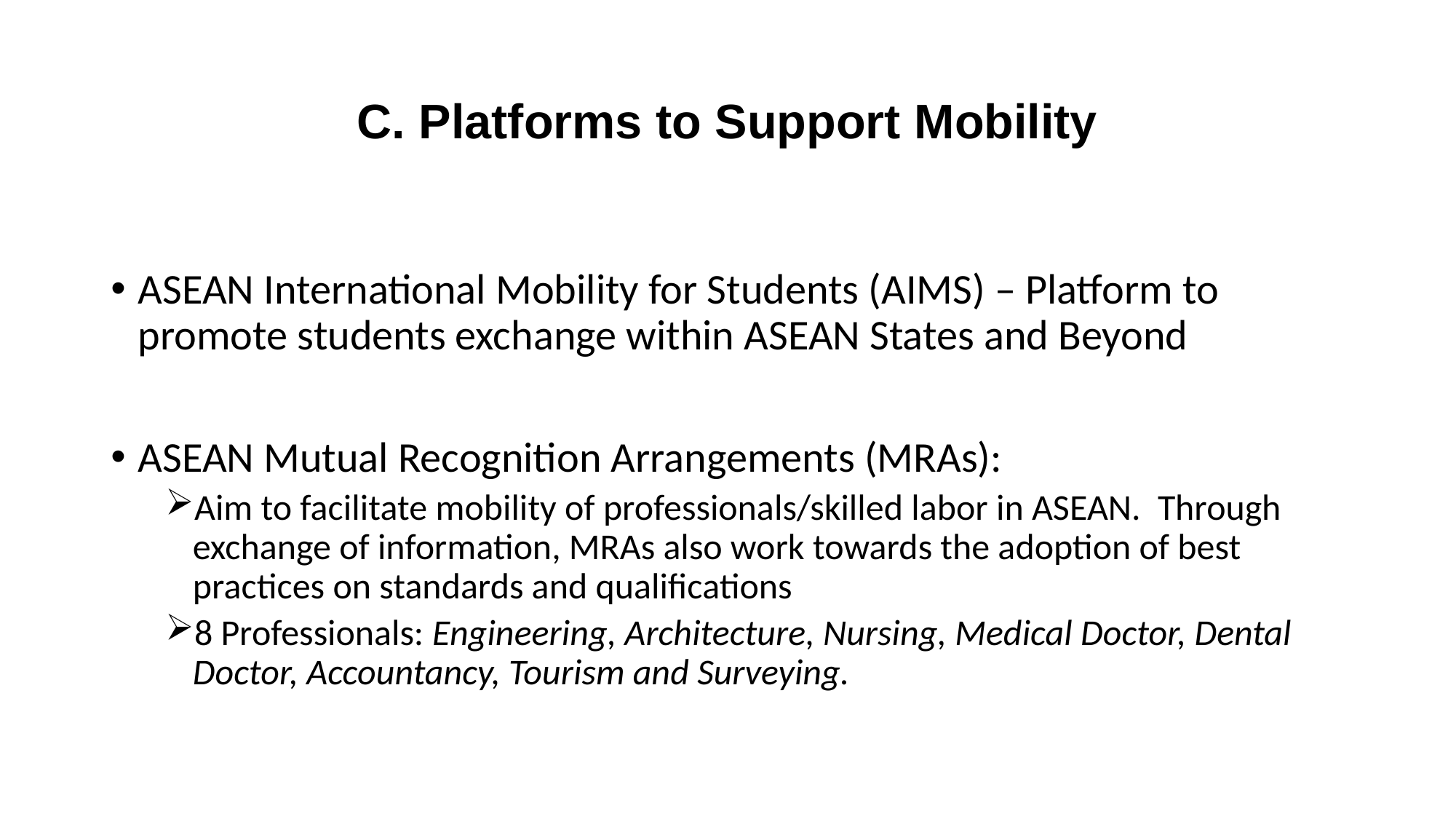

# C. Platforms to Support Mobility
ASEAN International Mobility for Students (AIMS) – Platform to promote students exchange within ASEAN States and Beyond

ASEAN Mutual Recognition Arrangements (MRAs):
Aim to facilitate mobility of professionals/skilled labor in ASEAN.  Through exchange of information, MRAs also work towards the adoption of best practices on standards and qualifications
8 Professionals: Engineering, Architecture, Nursing, Medical Doctor, Dental Doctor, Accountancy, Tourism and Surveying.